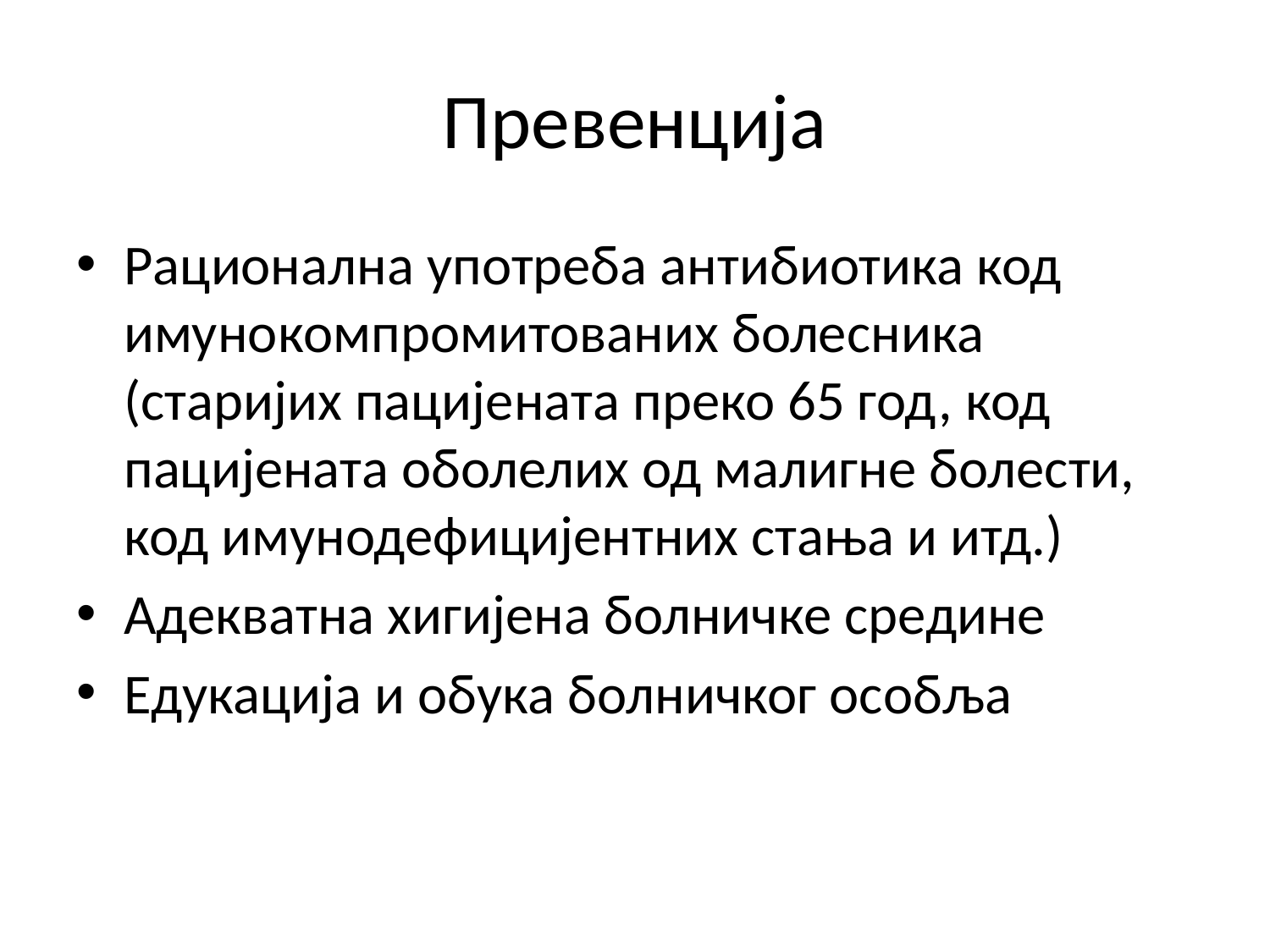

# Превенција
Рационална употреба антибиотика код имунокомпромитованих болесника (старијих пацијената преко 65 год, код пацијената оболелих од малигне болести, код имунодефицијентних стања и итд.)
Адекватна хигијена болничке средине
Едукација и обука болничког особља